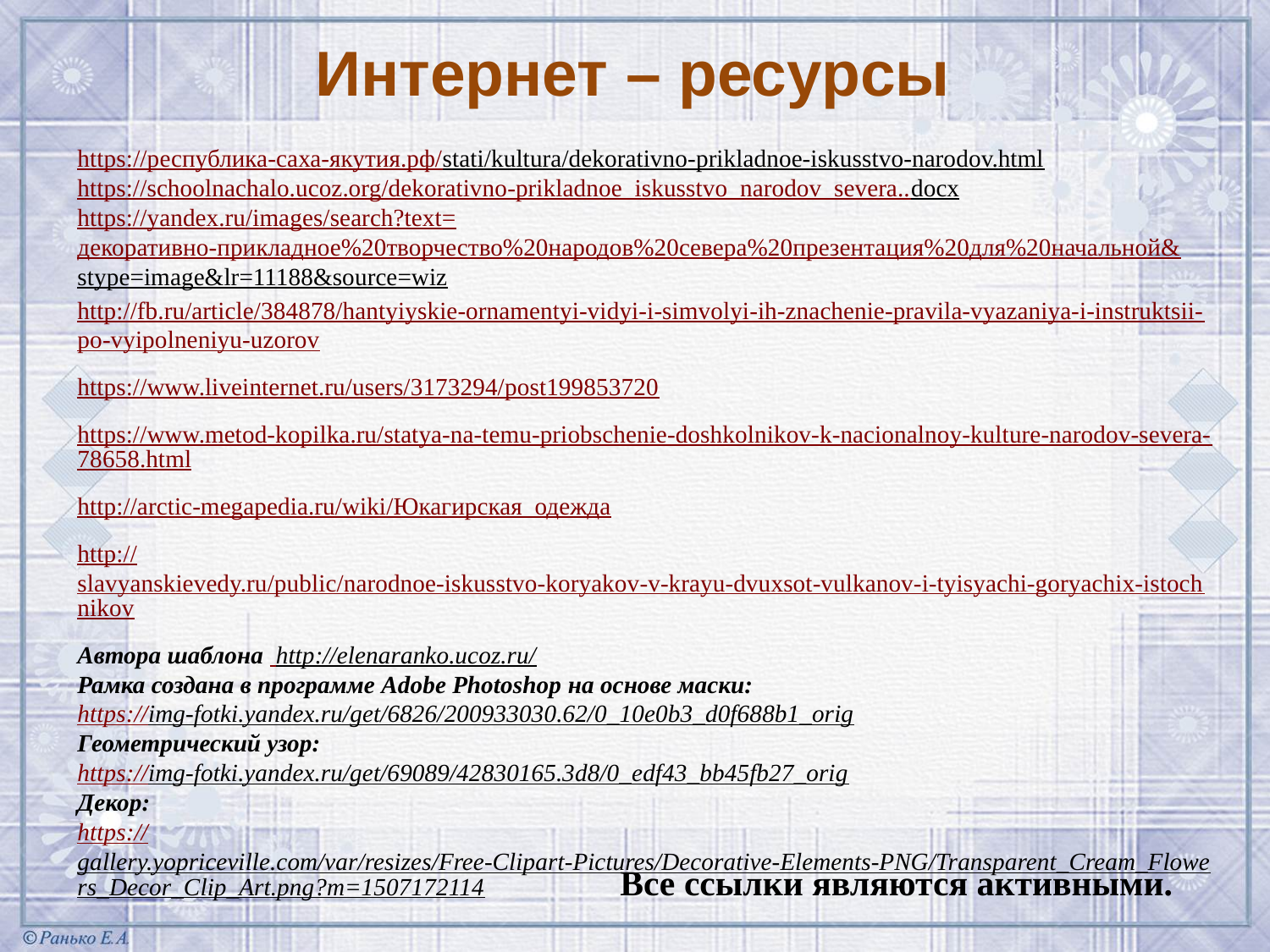

Интернет – ресурсы
https://республика-саха-якутия.рф/stati/kultura/dekorativno-prikladnoe-iskusstvo-narodov.html
https://schoolnachalo.ucoz.org/dekorativno-prikladnoe_iskusstvo_narodov_severa..docx
https://yandex.ru/images/search?text=декоративно-прикладное%20творчество%20народов%20севера%20презентация%20для%20начальной&stype=image&lr=11188&source=wiz
http://fb.ru/article/384878/hantyiyskie-ornamentyi-vidyi-i-simvolyi-ih-znachenie-pravila-vyazaniya-i-instruktsii-po-vyipolneniyu-uzorov
https://www.liveinternet.ru/users/3173294/post199853720
https://www.metod-kopilka.ru/statya-na-temu-priobschenie-doshkolnikov-k-nacionalnoy-kulture-narodov-severa-78658.html
http://arctic-megapedia.ru/wiki/Юкагирская_одежда
http://slavyanskievedy.ru/public/narodnoe-iskusstvo-koryakov-v-krayu-dvuxsot-vulkanov-i-tyisyachi-goryachix-istochnikov
Автора шаблона  http://elenaranko.ucoz.ru/
Рамка создана в программе Adobe Photoshop на основе маски:
https://img-fotki.yandex.ru/get/6826/200933030.62/0_10e0b3_d0f688b1_orig
Геометрический узор:
https://img-fotki.yandex.ru/get/69089/42830165.3d8/0_edf43_bb45fb27_orig
Декор:
https://gallery.yopriceville.com/var/resizes/Free-Clipart-Pictures/Decorative-Elements-PNG/Transparent_Cream_Flowers_Decor_Clip_Art.png?m=1507172114
Все ссылки являются активными.